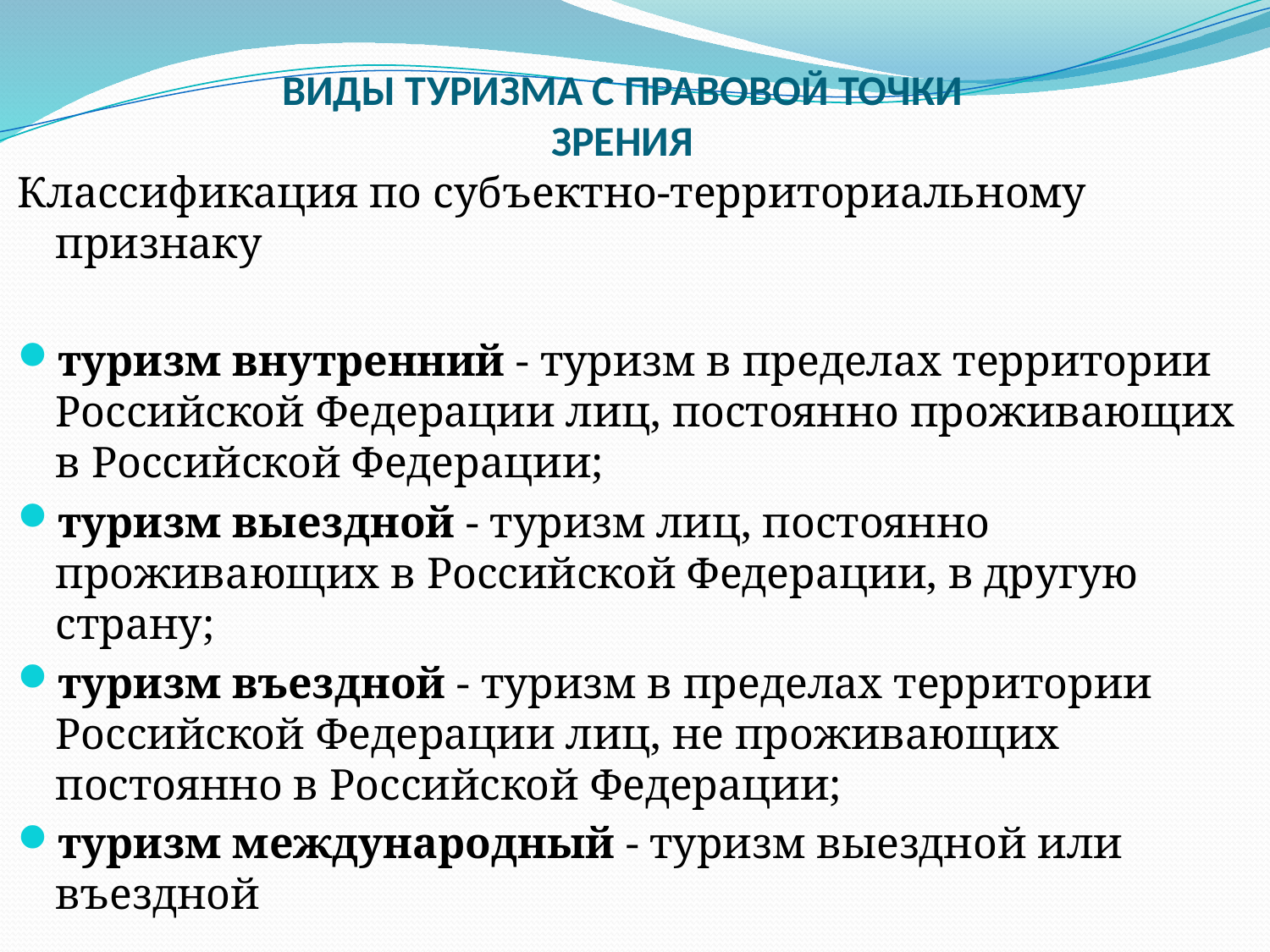

ВИДЫ ТУРИЗМА С ПРАВОВОЙ ТОЧКИ
ЗРЕНИЯ
Классификация по субъектно-территориальному признаку

туризм внутренний - туризм в пределах территории Российской Федерации лиц, постоянно проживающих в Российской Федерации;
туризм выездной - туризм лиц, постоянно проживающих в Российской Федерации, в другую страну;
туризм въездной - туризм в пределах территории Российской Федерации лиц, не проживающих постоянно в Российской Федерации;
туризм международный - туризм выездной или въездной